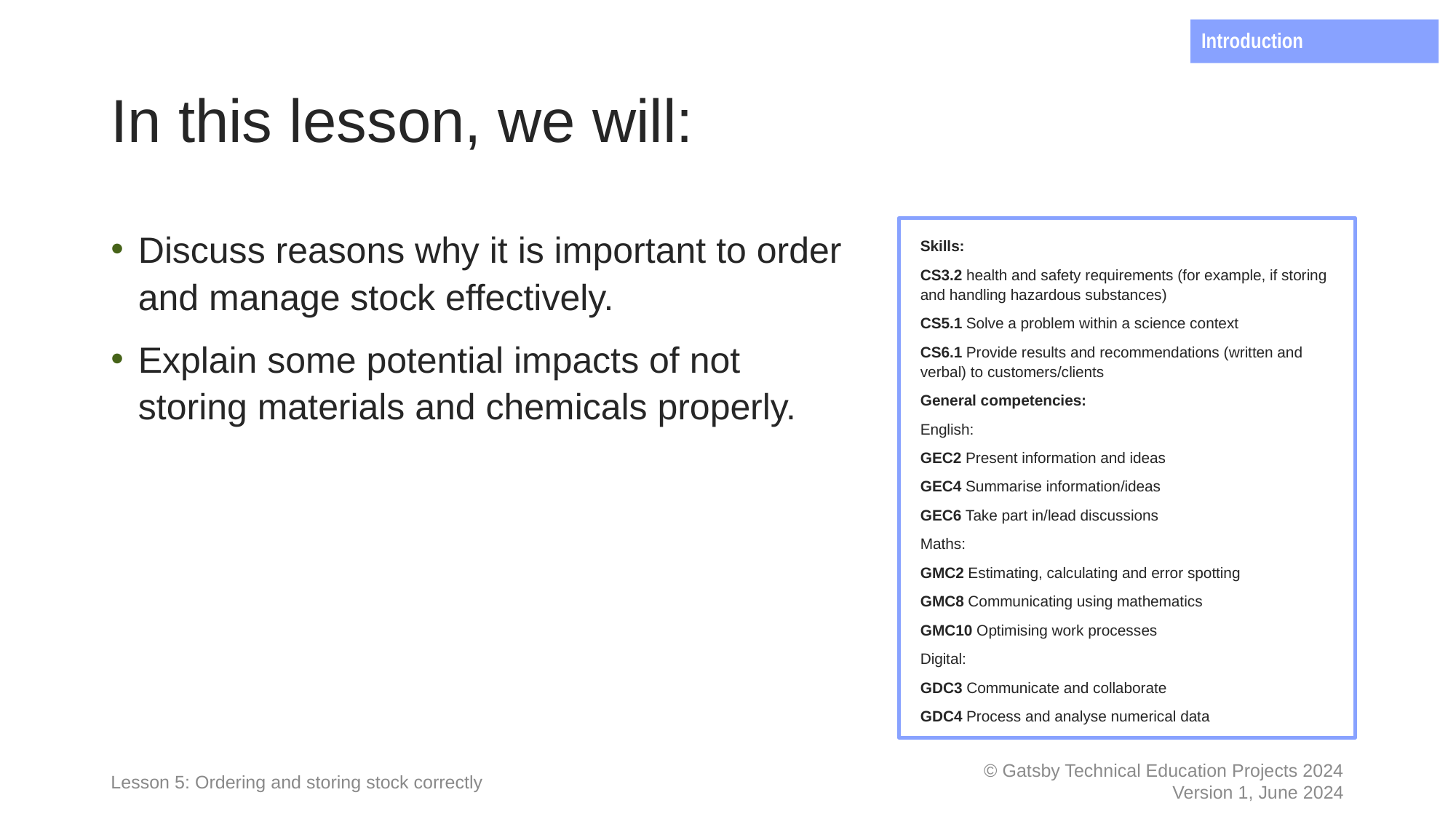

Introduction
# In this lesson, we will:
Discuss reasons why it is important to order and manage stock effectively.
Explain some potential impacts of not storing materials and chemicals properly.
Skills:
CS3.2 health and safety requirements (for example, if storing and handling hazardous substances)
CS5.1 Solve a problem within a science context
CS6.1 Provide results and recommendations (written and verbal) to customers/clients
General competencies:
English:
GEC2 Present information and ideas
GEC4 Summarise information/ideas
GEC6 Take part in/lead discussions
Maths:
GMC2 Estimating, calculating and error spotting
GMC8 Communicating using mathematics
GMC10 Optimising work processes
Digital:
GDC3 Communicate and collaborate
GDC4 Process and analyse numerical data
Lesson 5: Ordering and storing stock correctly